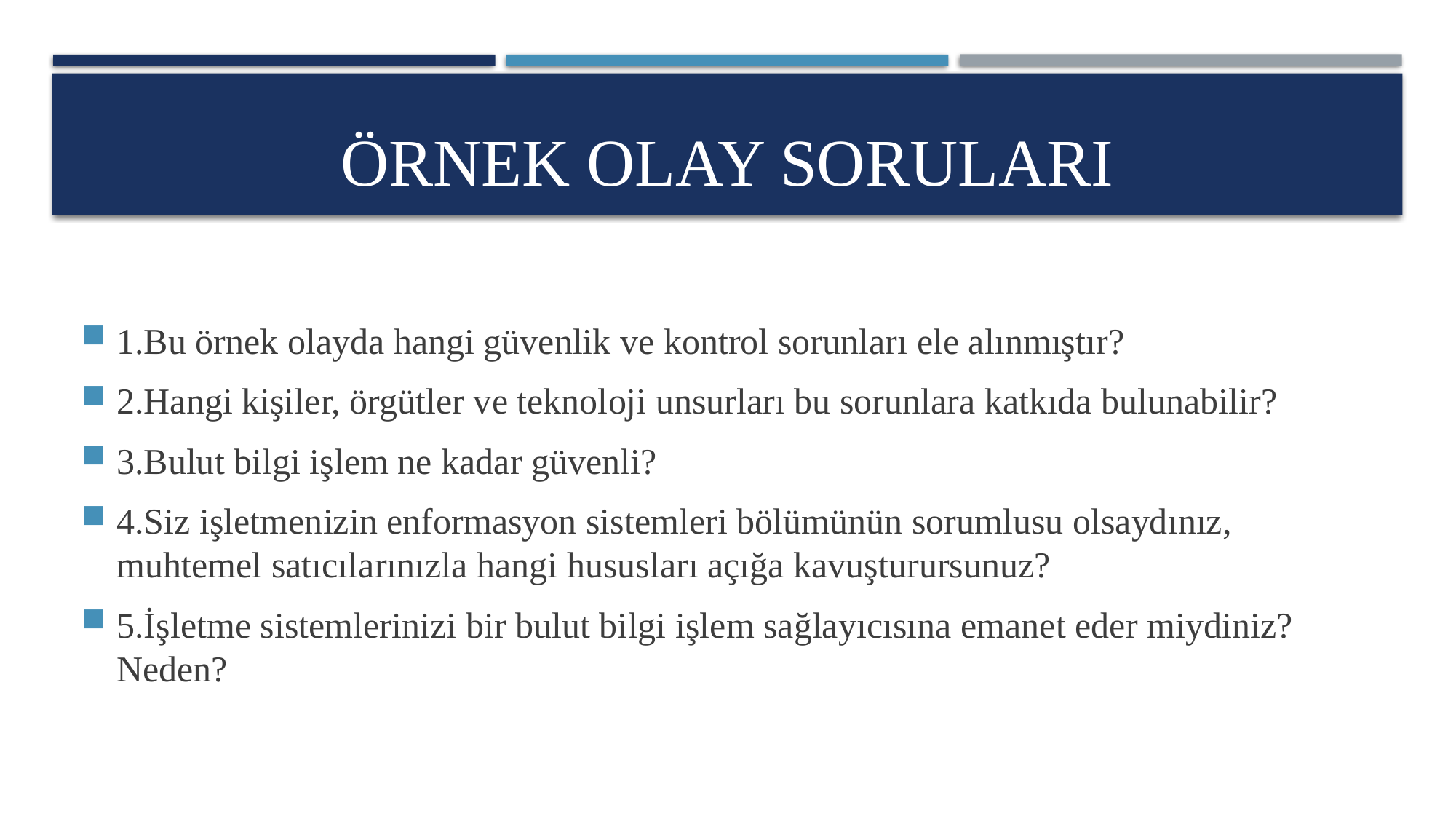

# Örnek olay soruları
1.Bu örnek olayda hangi güvenlik ve kontrol sorunları ele alınmıştır?
2.Hangi kişiler, örgütler ve teknoloji unsurları bu sorunlara katkıda bulunabilir?
3.Bulut bilgi işlem ne kadar güvenli?
4.Siz işletmenizin enformasyon sistemleri bölümünün sorumlusu olsaydınız, muhtemel satıcılarınızla hangi hususları açığa kavuşturursunuz?
5.İşletme sistemlerinizi bir bulut bilgi işlem sağlayıcısına emanet eder miydiniz?   Neden?